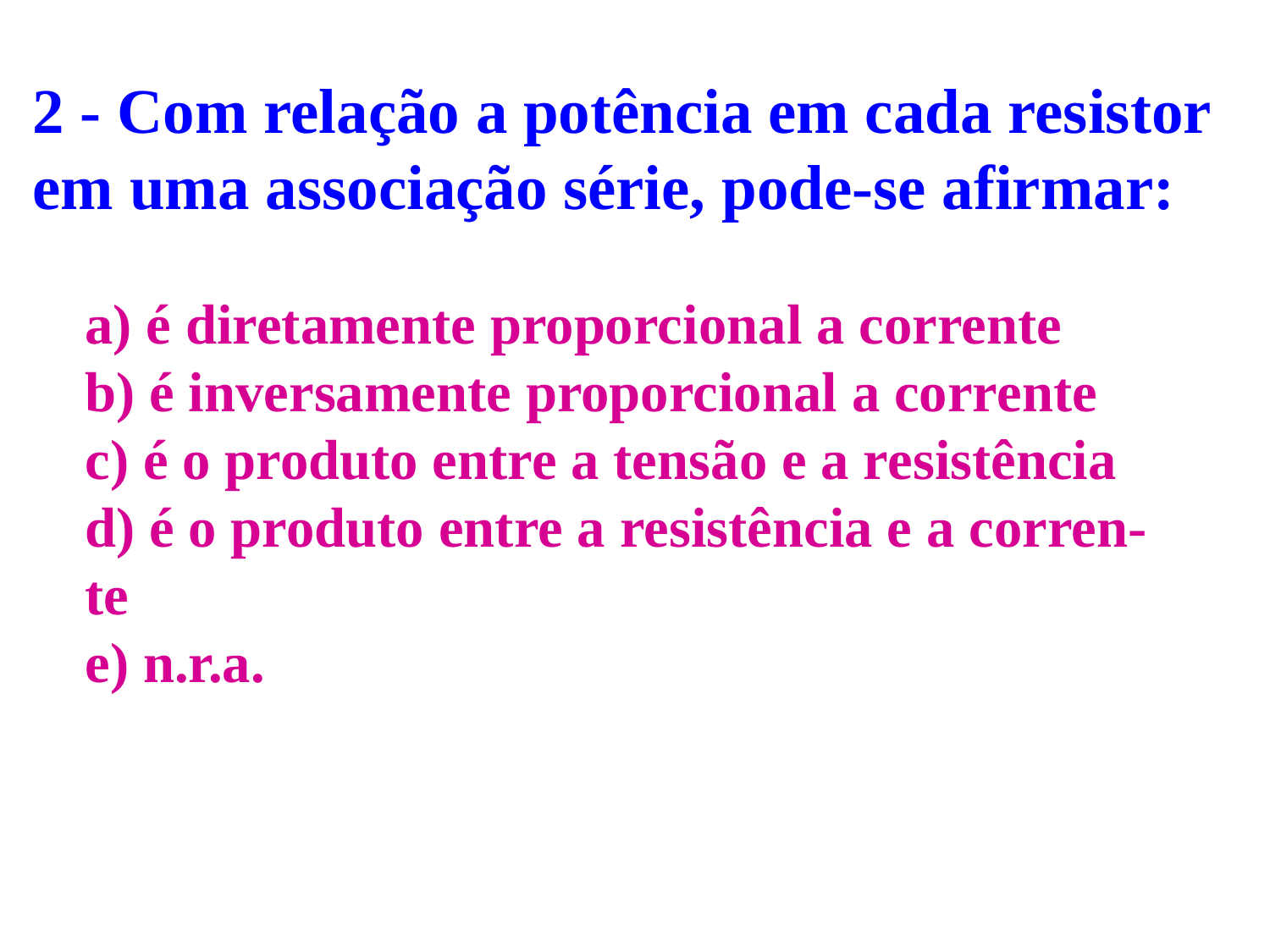

2 - Com relação a potência em cada resistor
em uma associação série, pode-se afirmar:
a) é diretamente proporcional a corrente
b) é inversamente proporcional a corrente
c) é o produto entre a tensão e a resistência
d) é o produto entre a resistência e a corren-
te
e) n.r.a.